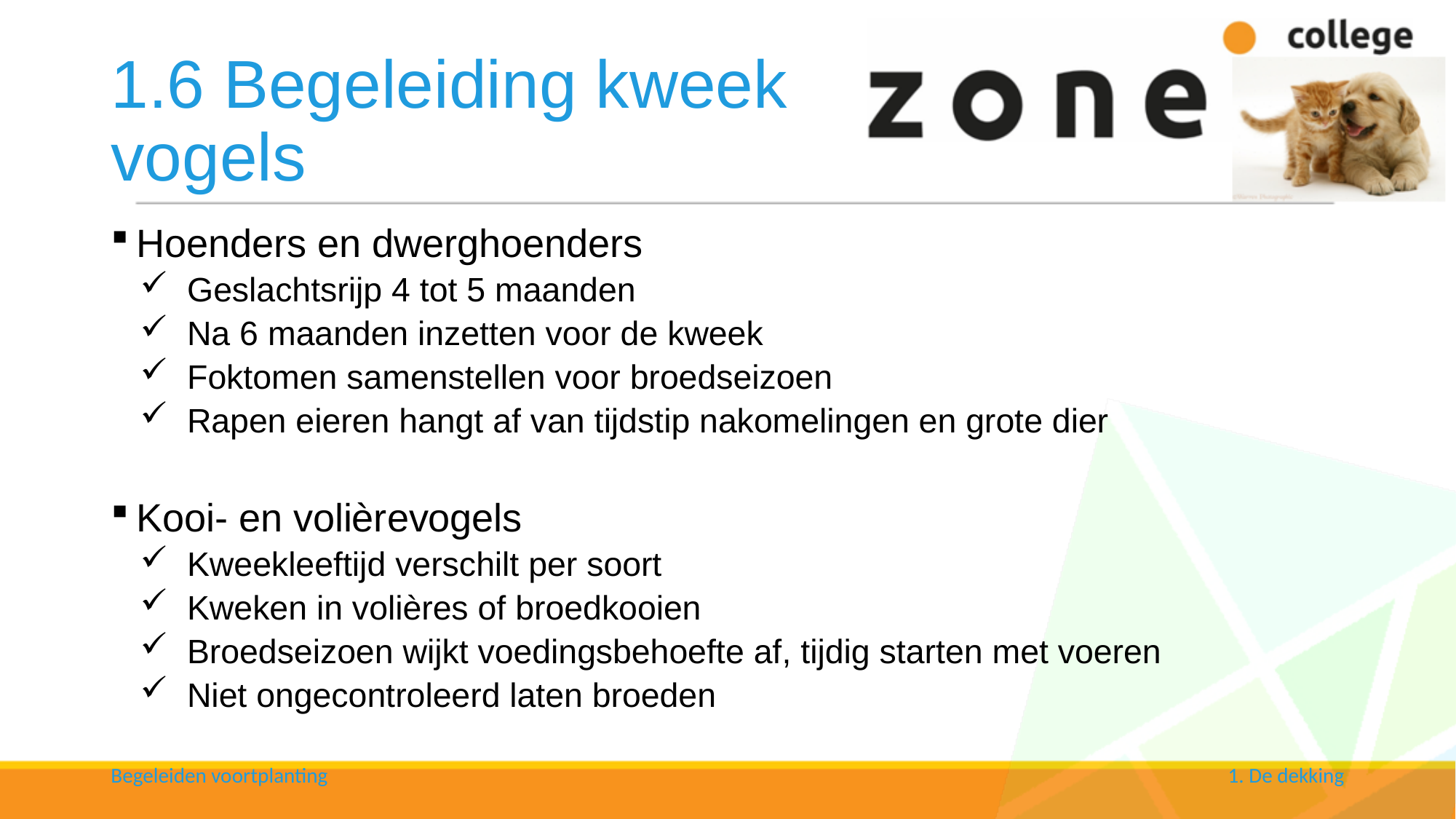

# 1.6 Begeleiding kweek vogels
Hoenders en dwerghoenders
Geslachtsrijp 4 tot 5 maanden
Na 6 maanden inzetten voor de kweek
Foktomen samenstellen voor broedseizoen
Rapen eieren hangt af van tijdstip nakomelingen en grote dier

Kooi- en volièrevogels
Kweekleeftijd verschilt per soort
Kweken in volières of broedkooien
Broedseizoen wijkt voedingsbehoefte af, tijdig starten met voeren
Niet ongecontroleerd laten broeden
Begeleiden voortplanting
1. De dekking